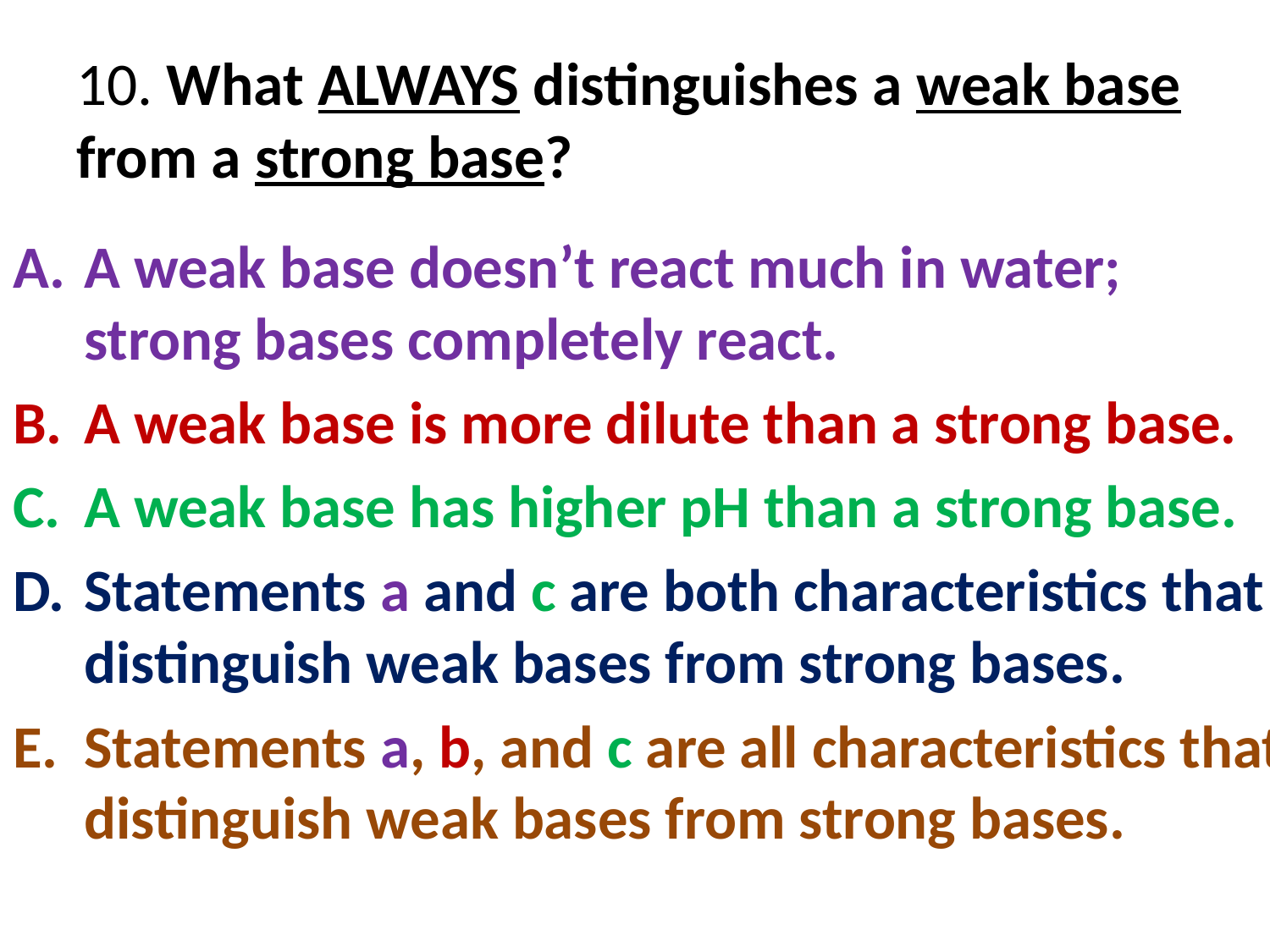

# 10. What ALWAYS distinguishes a weak base from a strong base?
A weak base doesn’t react much in water; strong bases completely react.
A weak base is more dilute than a strong base.
A weak base has higher pH than a strong base.
Statements a and c are both characteristics that distinguish weak bases from strong bases.
Statements a, b, and c are all characteristics that distinguish weak bases from strong bases.